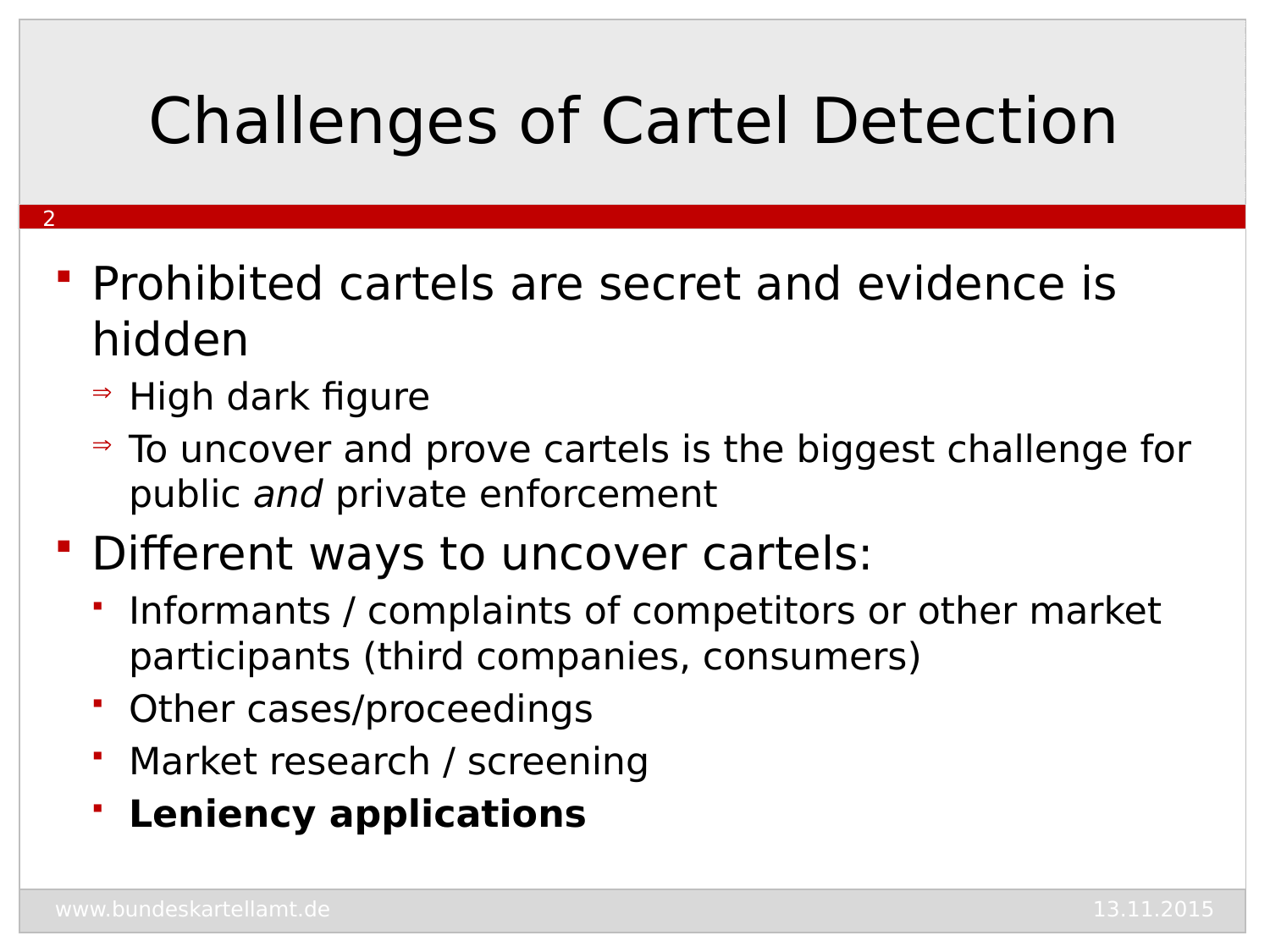

# Challenges of Cartel Detection
2
Prohibited cartels are secret and evidence is hidden
High dark figure
To uncover and prove cartels is the biggest challenge for public and private enforcement
Different ways to uncover cartels:
Informants / complaints of competitors or other market participants (third companies, consumers)
Other cases/proceedings
Market research / screening
Leniency applications
13.11.2015
www.bundeskartellamt.de